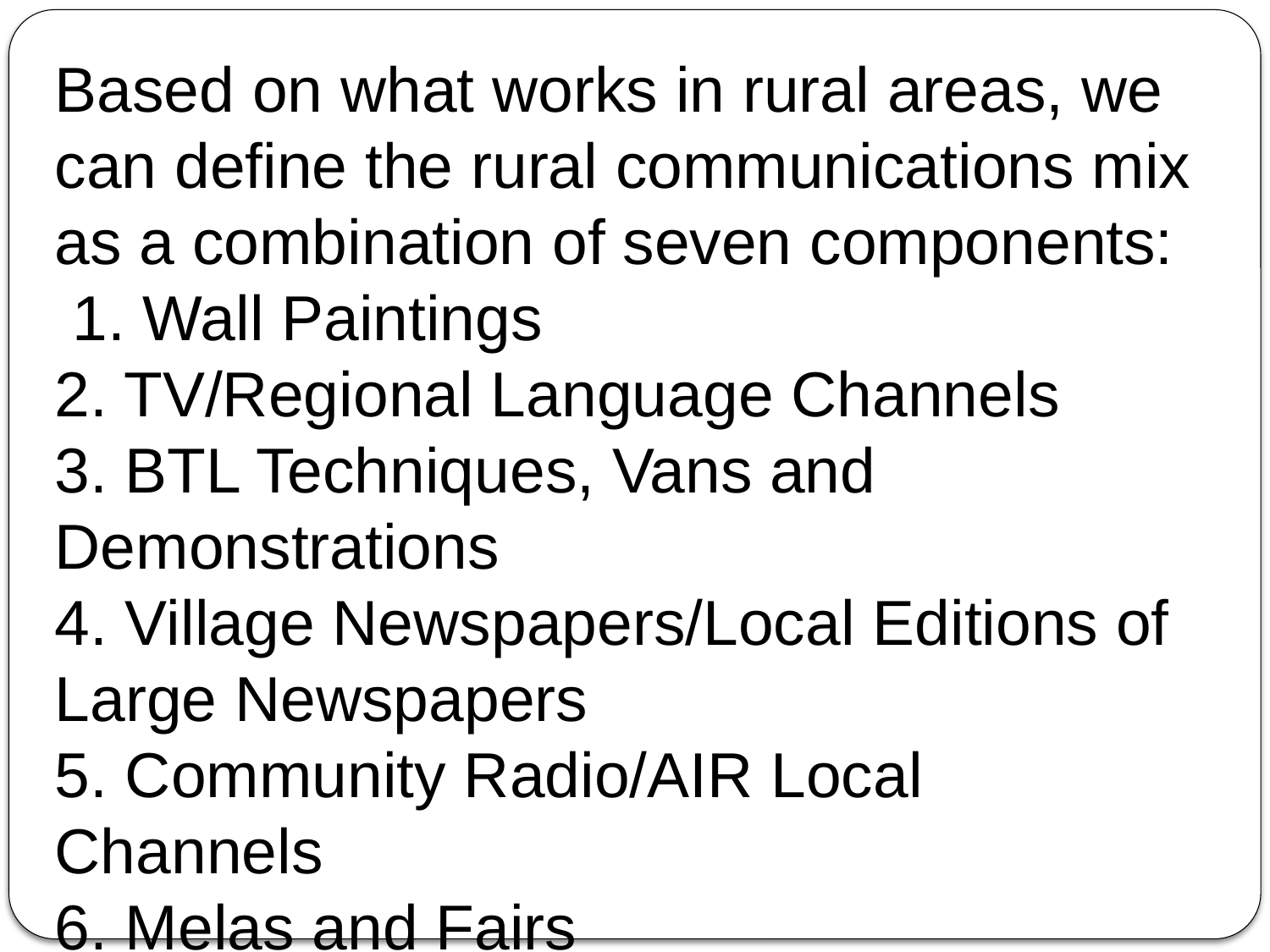

Based on what works in rural areas, we can define the rural communications mix as a combination of seven components:
 1. Wall Paintings
2. TV/Regional Language Channels
3. BTL Techniques, Vans and Demonstrations
4. Village Newspapers/Local Editions of Large Newspapers
5. Community Radio/AIR Local Channels
6. Melas and Fairs
7. Internet and Mobiles.